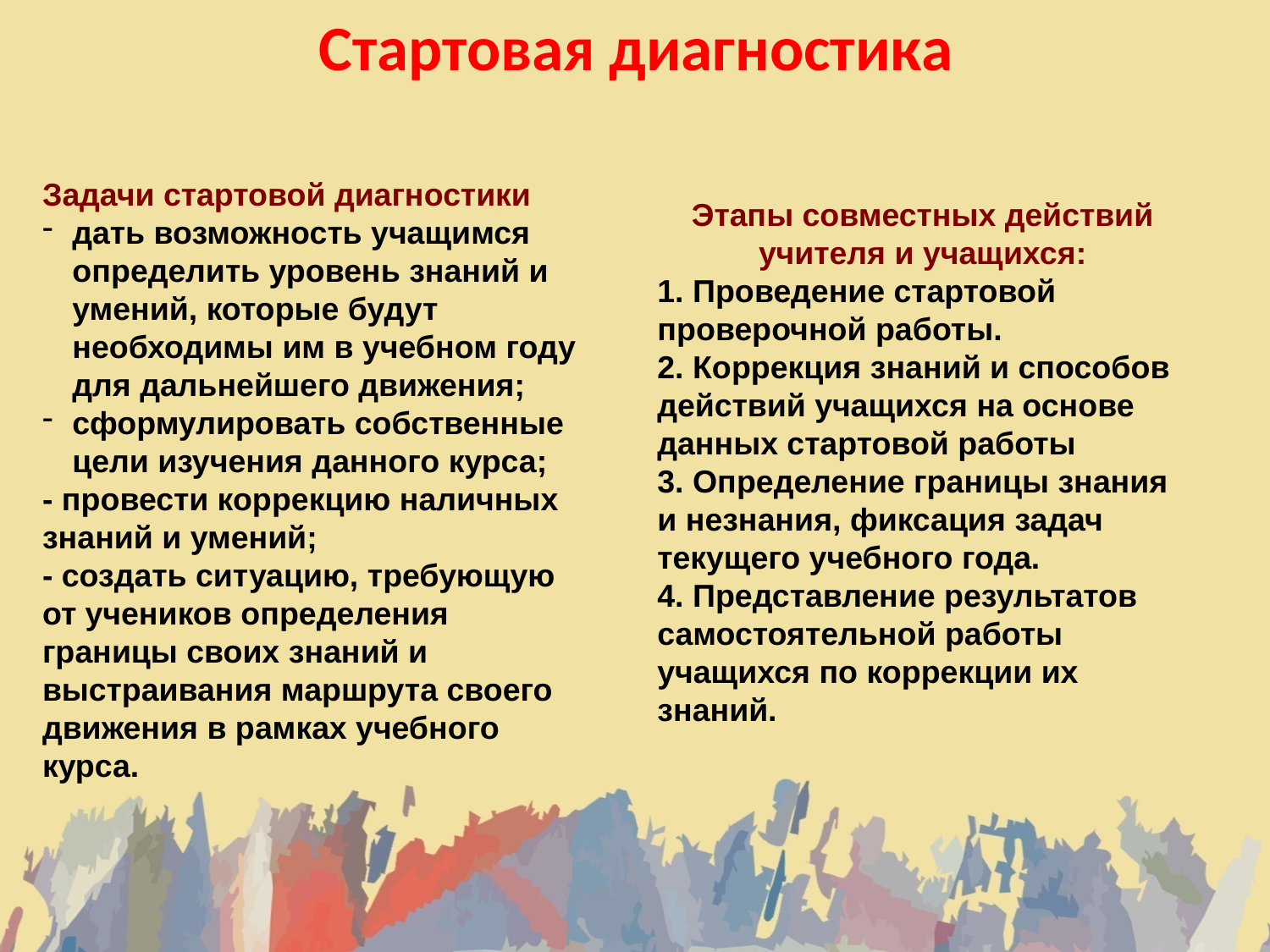

# Стартовая диагностика
Задачи стартовой диагностики
дать возможность учащимся определить уровень знаний и умений, которые будут необходимы им в учебном году для дальнейшего движения;
сформулировать собственные цели изучения данного курса;
- провести коррекцию наличных знаний и умений;
- создать ситуацию, требующую от учеников определения границы своих знаний и выстраивания маршрута своего движения в рамках учебного курса.

Этапы совместных действий учителя и учащихся:
1. Проведение стартовой проверочной работы.
2. Коррекция знаний и способов действий учащихся на основе данных стартовой работы
3. Определение границы знания и незнания, фиксация задач текущего учебного года.
4. Представление результатов самостоятельной работы учащихся по коррекции их знаний.